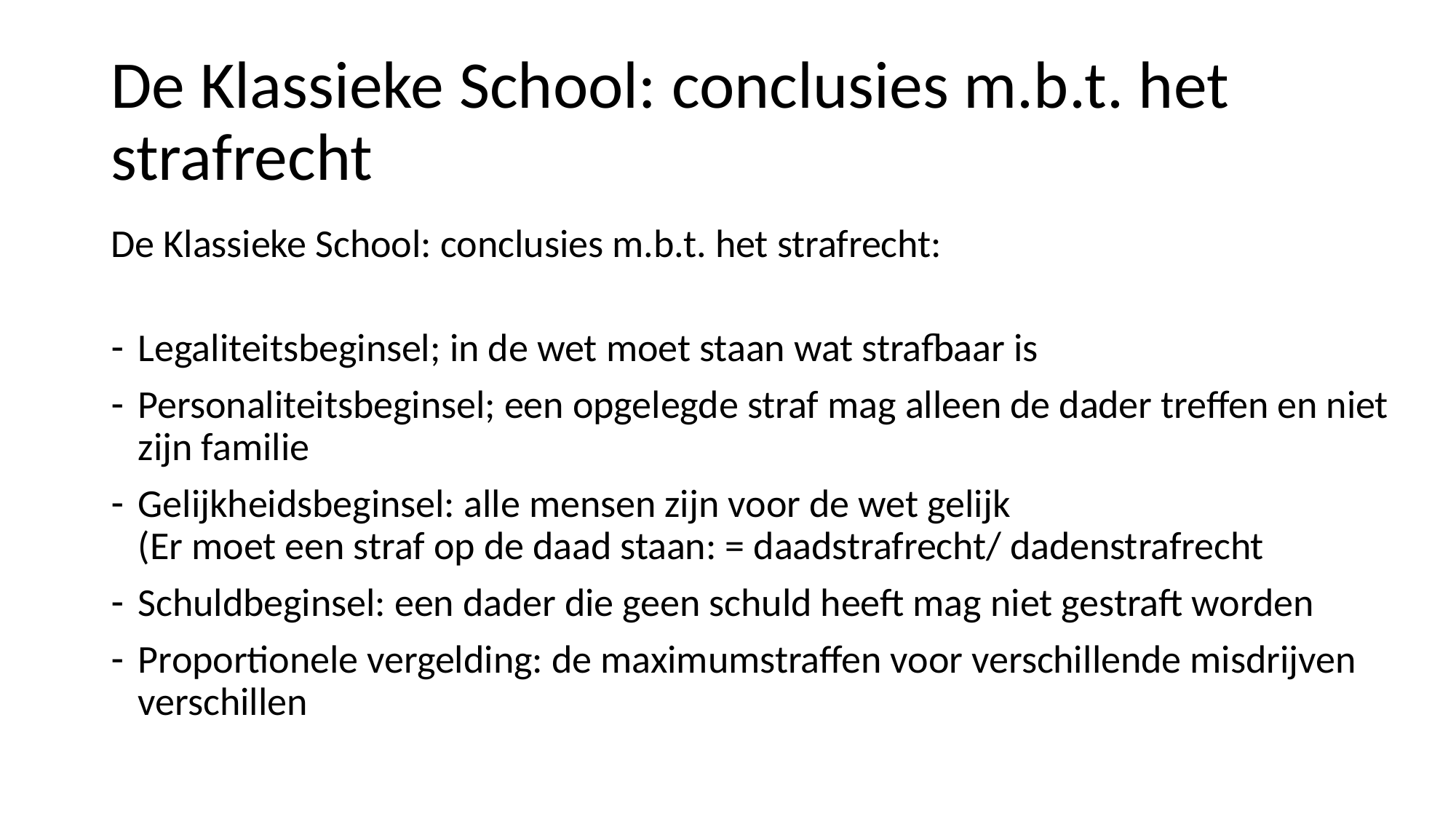

# De Klassieke School: conclusies m.b.t. het strafrecht
De Klassieke School: conclusies m.b.t. het strafrecht:
Legaliteitsbeginsel; in de wet moet staan wat strafbaar is
Personaliteitsbeginsel; een opgelegde straf mag alleen de dader treffen en niet zijn familie
Gelijkheidsbeginsel: alle mensen zijn voor de wet gelijk
(Er moet een straf op de daad staan: = daadstrafrecht/ dadenstrafrecht
Schuldbeginsel: een dader die geen schuld heeft mag niet gestraft worden
Proportionele vergelding: de maximumstraffen voor verschillende misdrijven verschillen